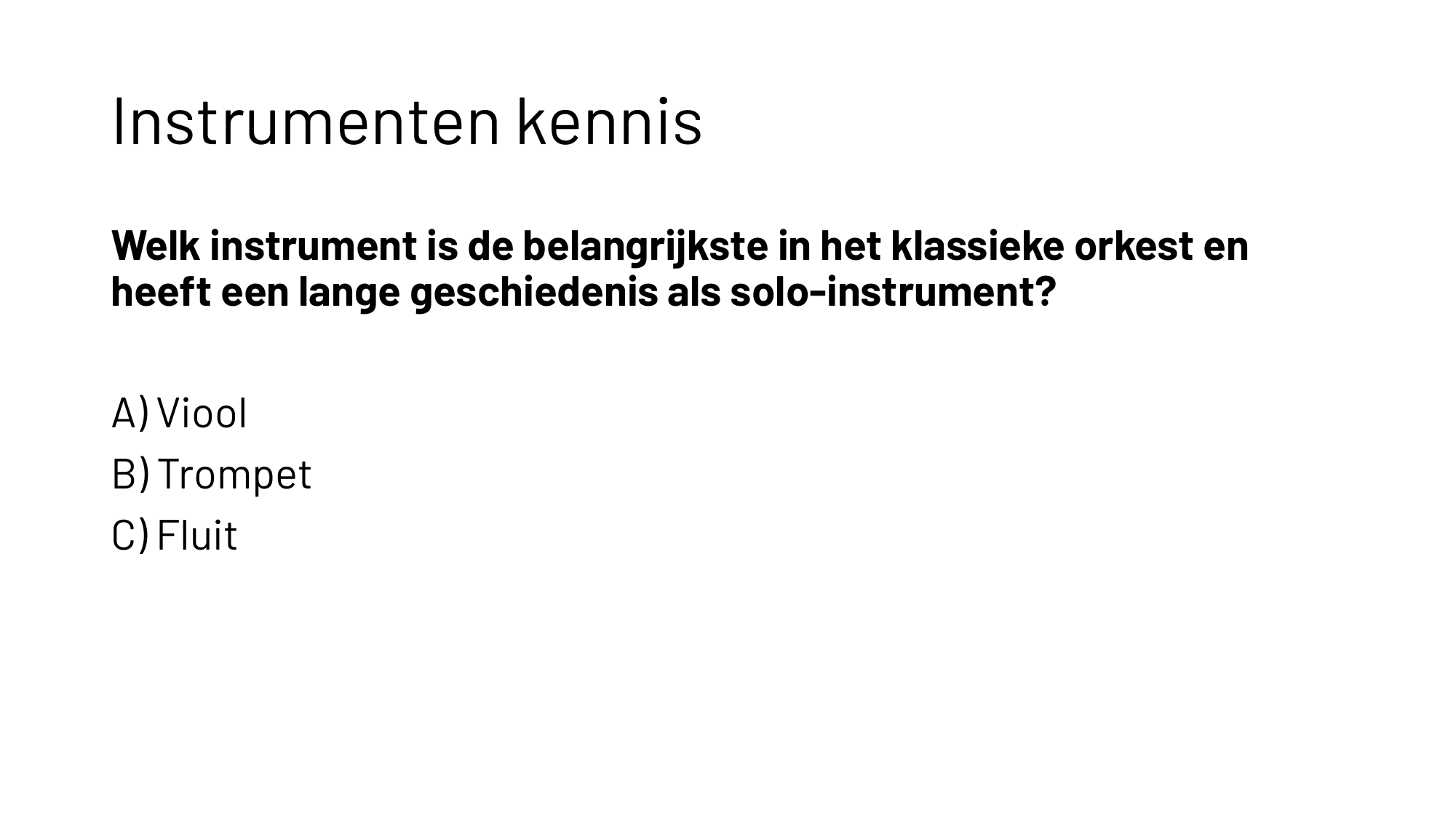

# Instrumenten kennis
Welk instrument is de belangrijkste in het klassieke orkest en heeft een lange geschiedenis als solo-instrument?

A) Viool
B) Trompet
C) Fluit